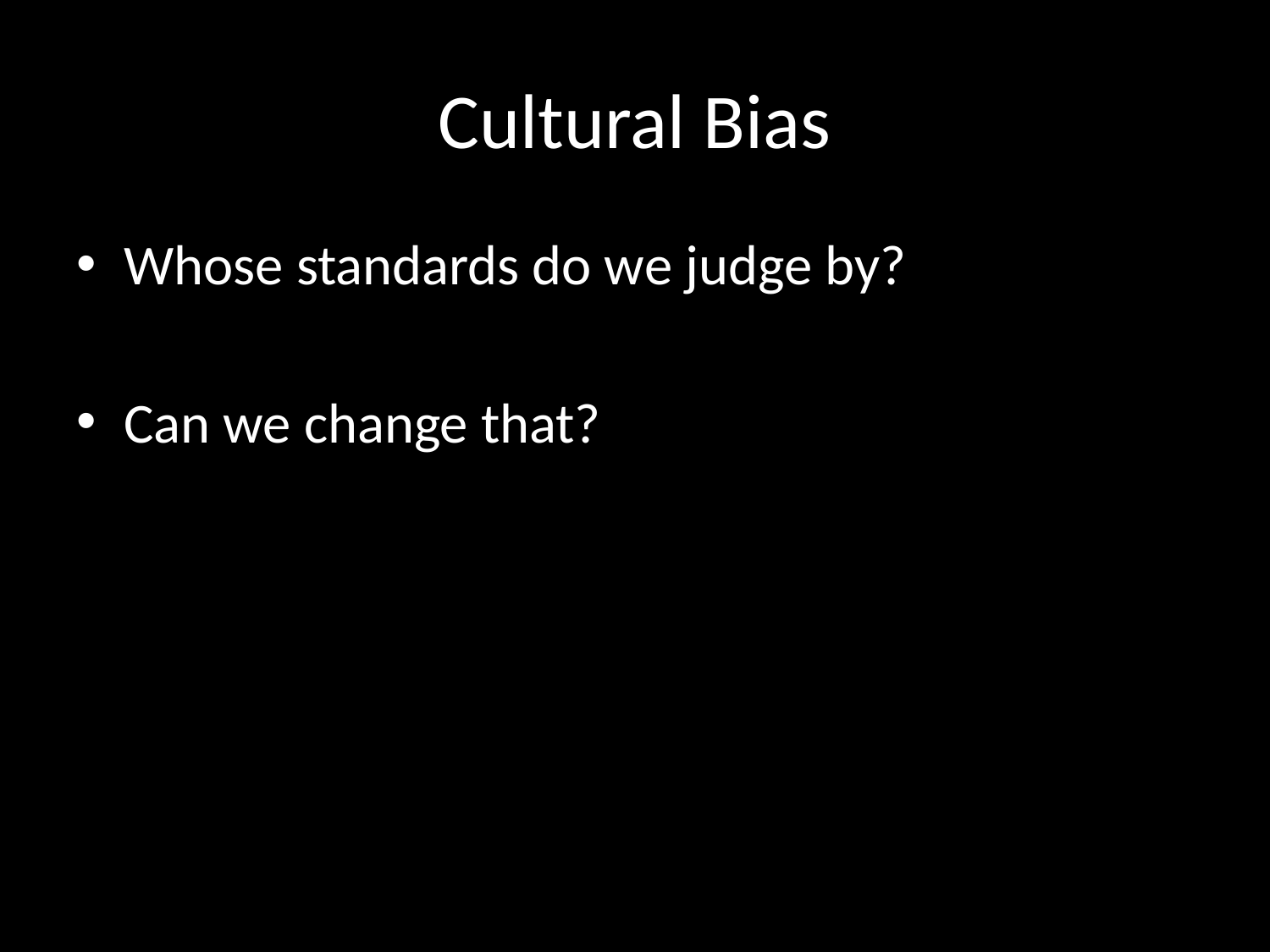

# Cultural Bias
Whose standards do we judge by?

Can we change that?